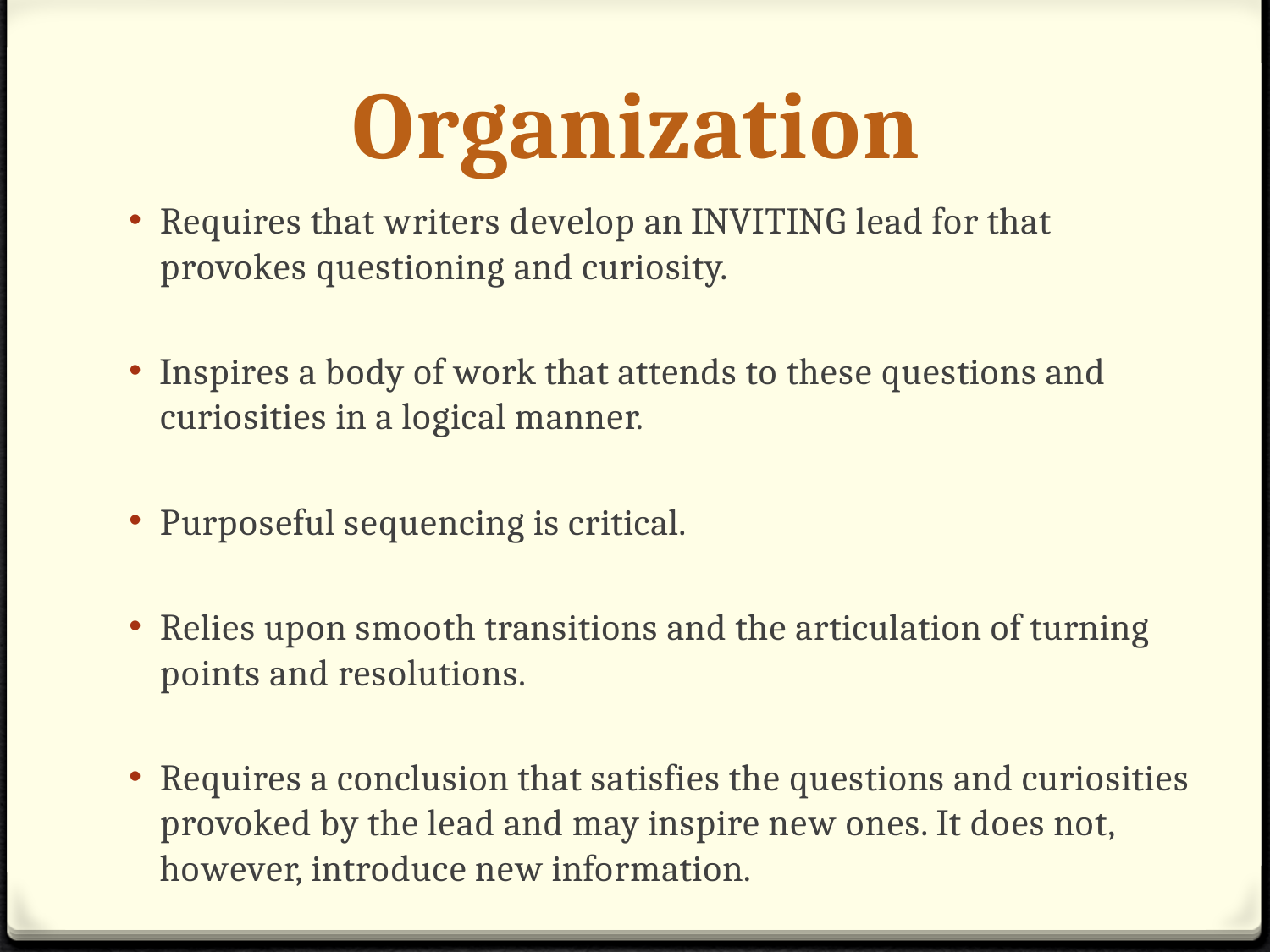

# Organization
Requires that writers develop an INVITING lead for that provokes questioning and curiosity.

Inspires a body of work that attends to these questions and curiosities in a logical manner.

Purposeful sequencing is critical.

Relies upon smooth transitions and the articulation of turning points and resolutions.

Requires a conclusion that satisfies the questions and curiosities provoked by the lead and may inspire new ones. It does not, however, introduce new information.